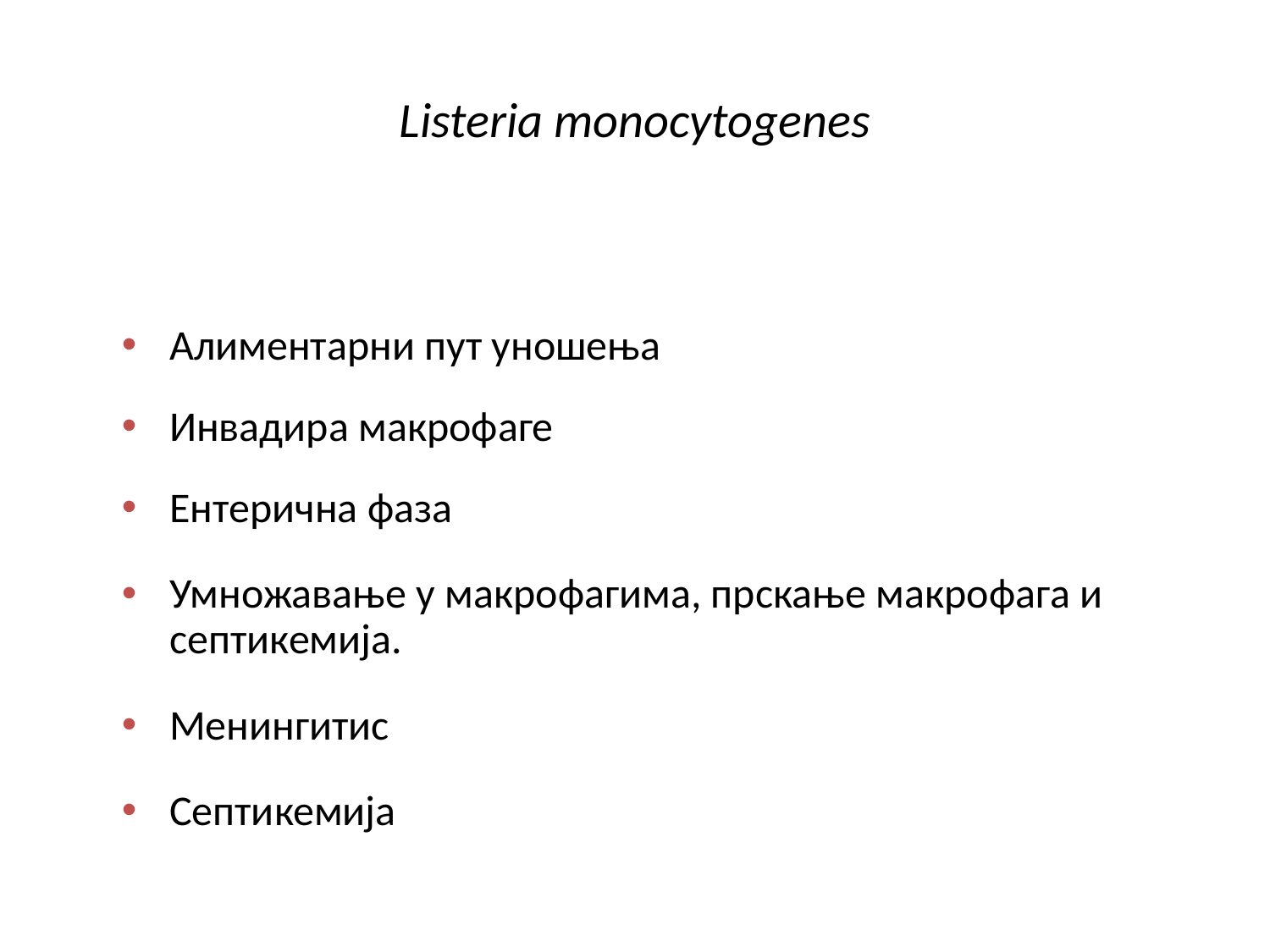

# Listeria monocytogenes
Алиментарни пут уношења

Инвадира макрофаге

Ентерична фаза

Умножавање у макрофагима, прскање макрофага и септикемија.

Менингитис

Септикемија